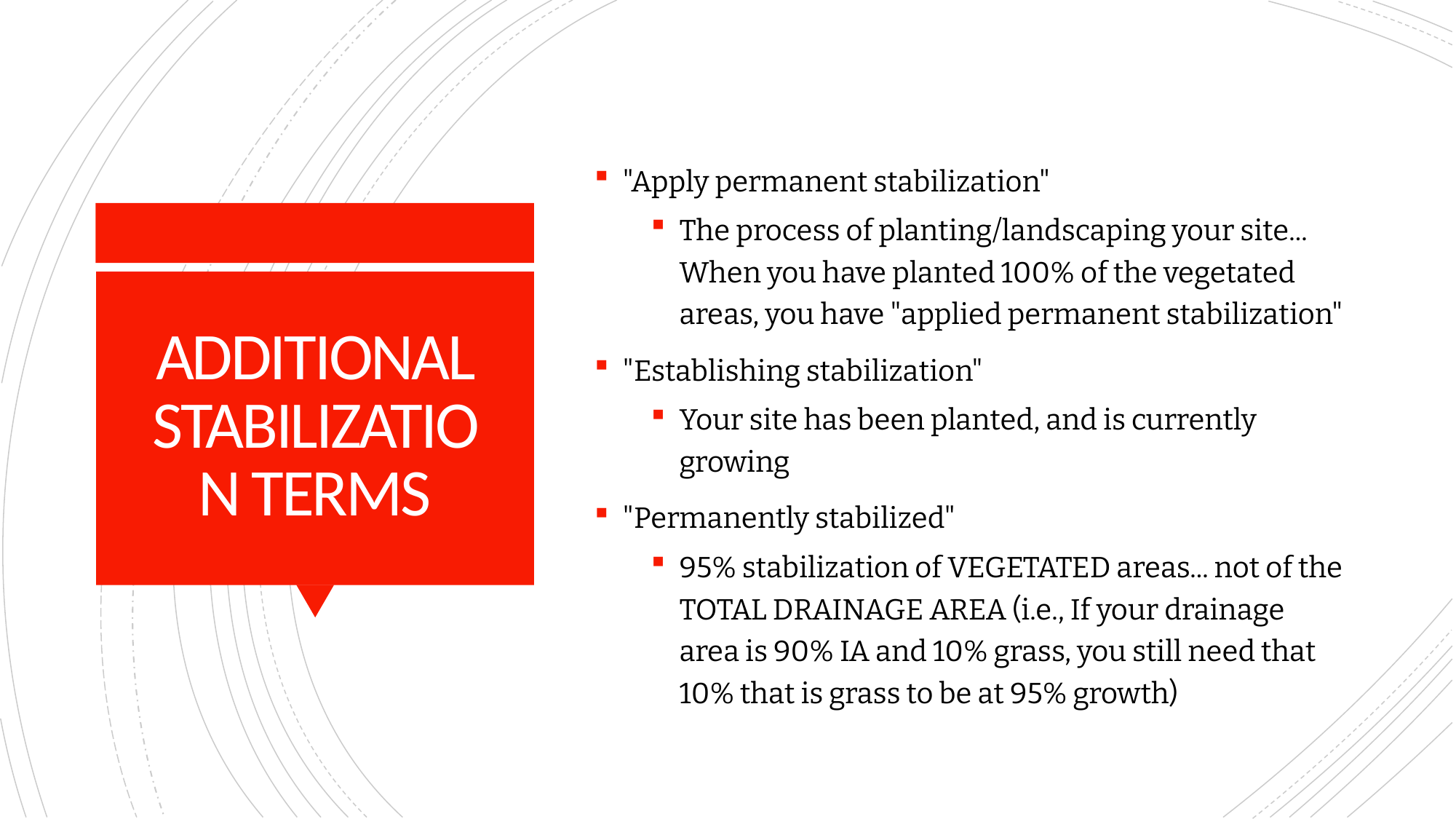

"Apply permanent stabilization"
The process of planting/landscaping your site... When you have planted 100% of the vegetated areas, you have "applied permanent stabilization"
"Establishing stabilization"
Your site has been planted, and is currently growing
"Permanently stabilized"
95% stabilization of VEGETATED areas... not of the TOTAL DRAINAGE AREA (i.e., If your drainage area is 90% IA and 10% grass, you still need that 10% that is grass to be at 95% growth)
# ADDITIONAL STABILIZATION TERMS